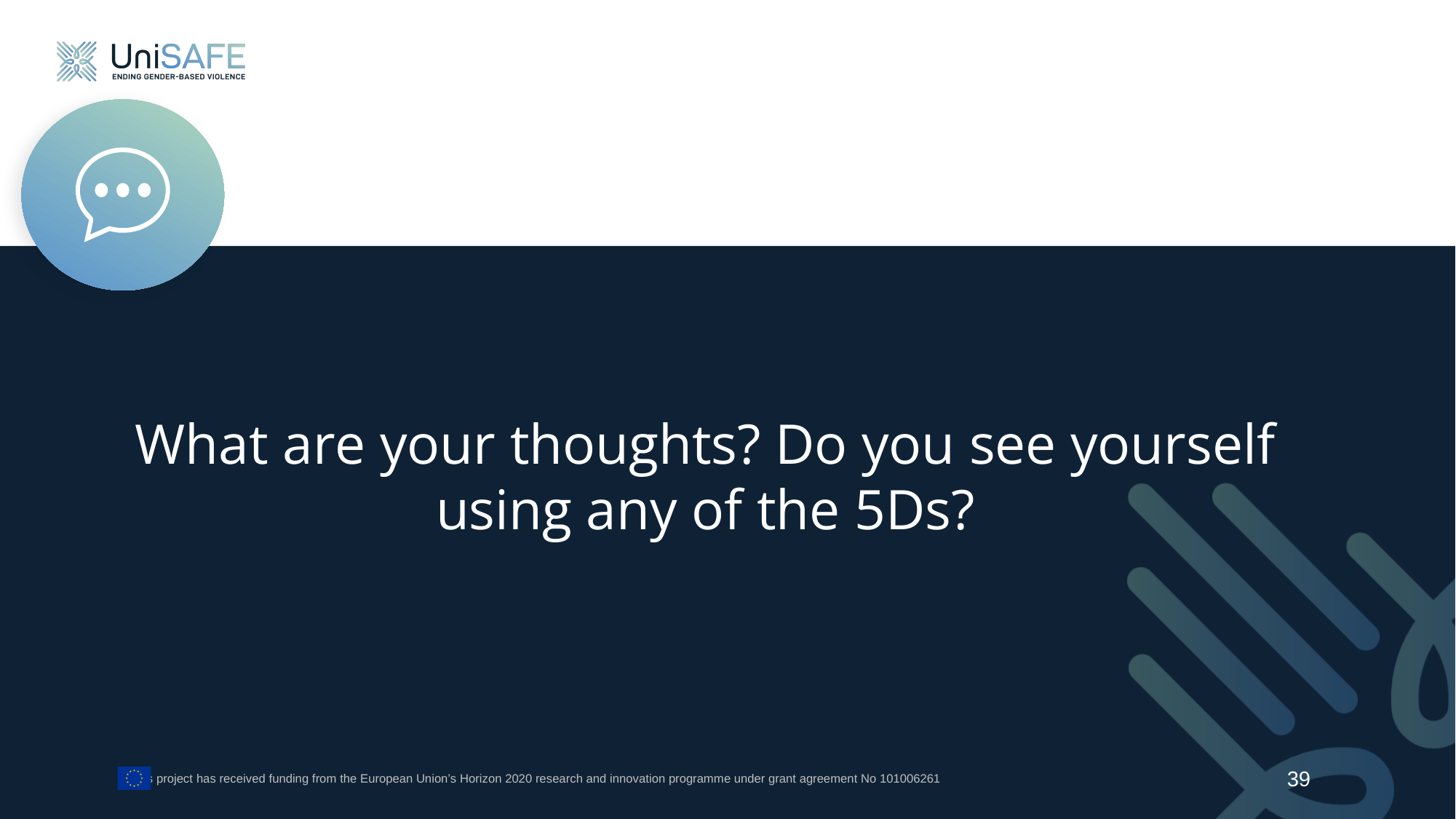

What are your thoughts? Do you see yourself using any of the 5Ds?